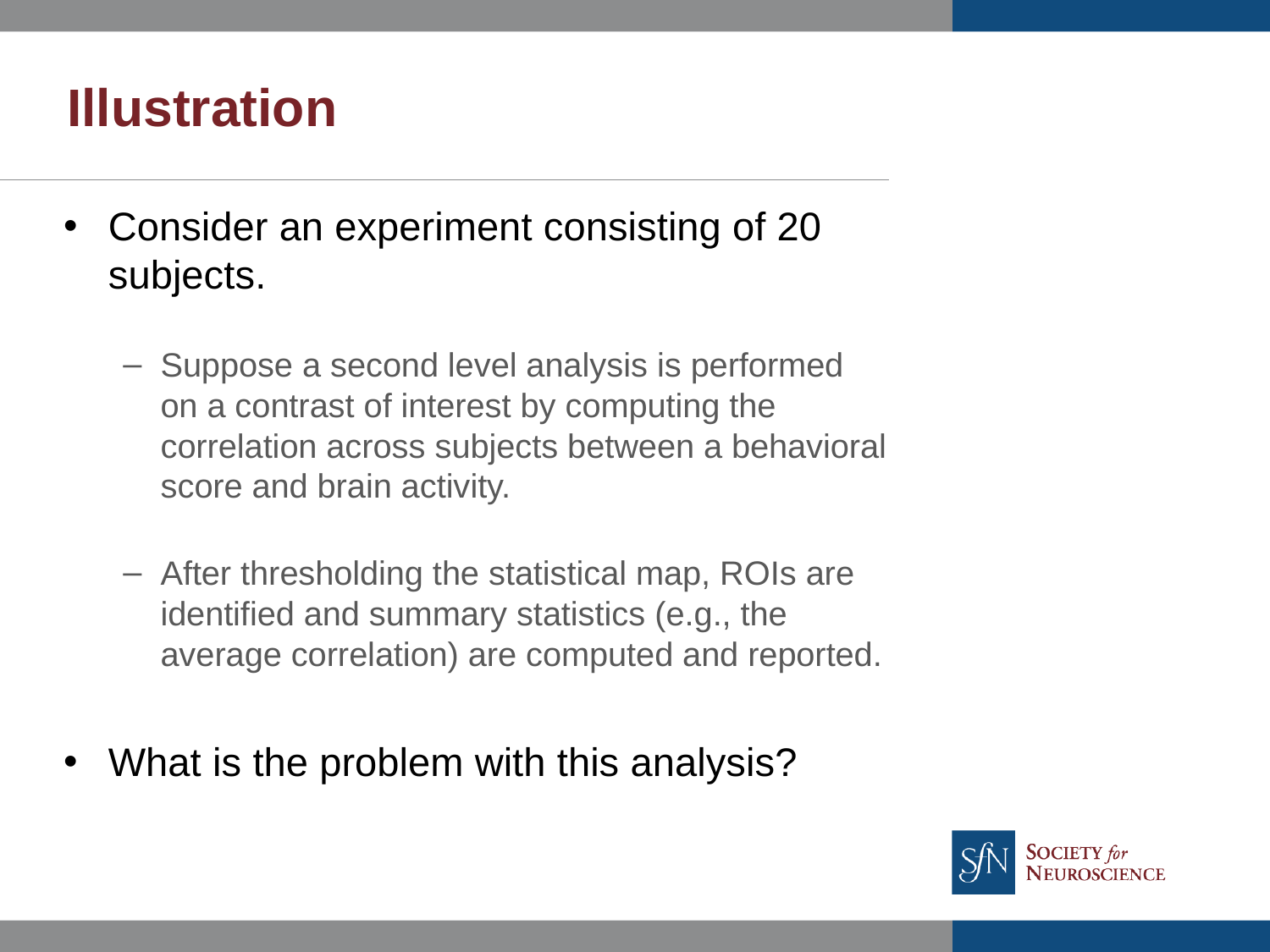

# Illustration
Consider an experiment consisting of 20 subjects.

Suppose a second level analysis is performed on a contrast of interest by computing the correlation across subjects between a behavioral score and brain activity.

After thresholding the statistical map, ROIs are identified and summary statistics (e.g., the average correlation) are computed and reported.

What is the problem with this analysis?